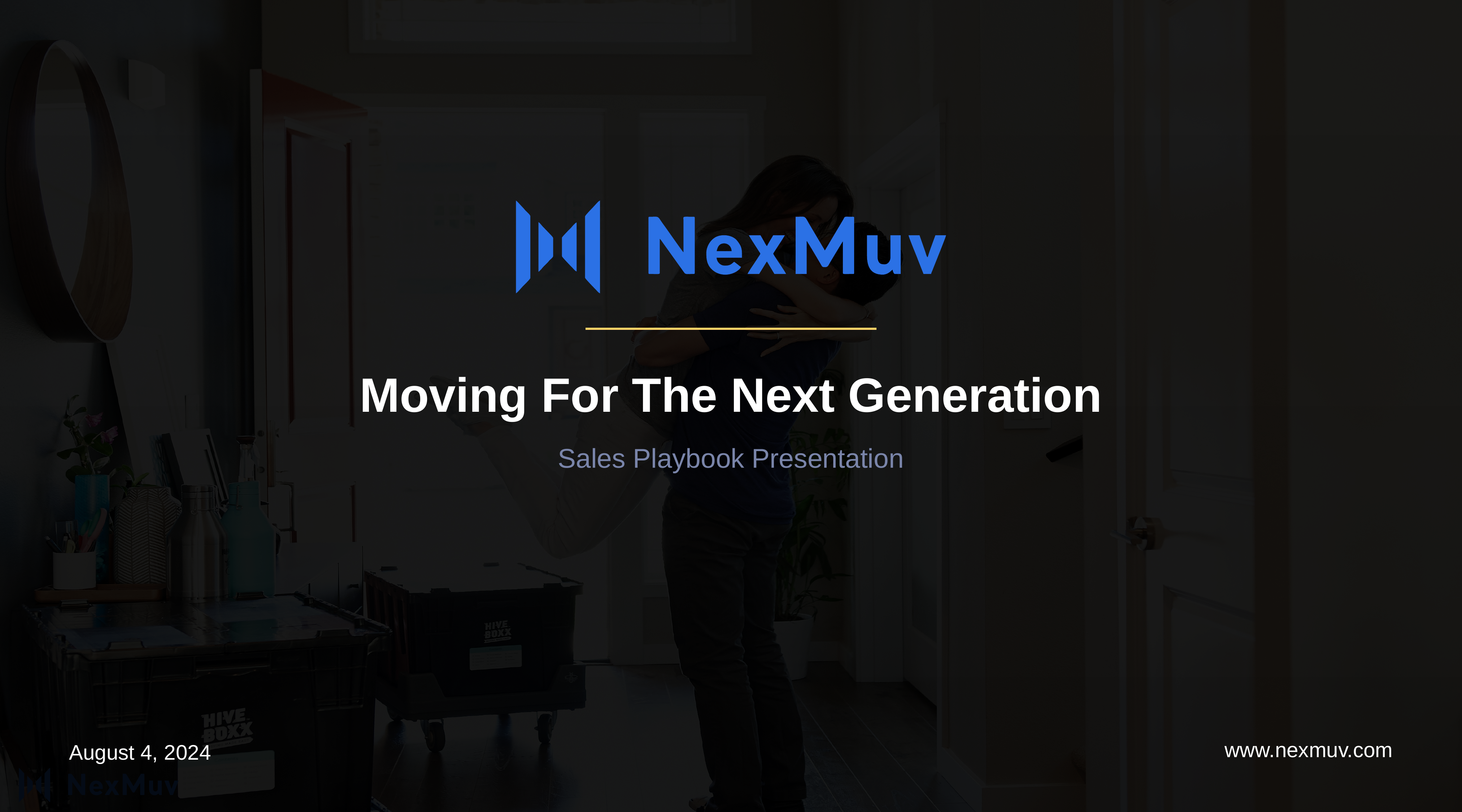

Moving For The Next Generation
Sales Playbook Presentation

August 4, 2024
www.nexmuv.com